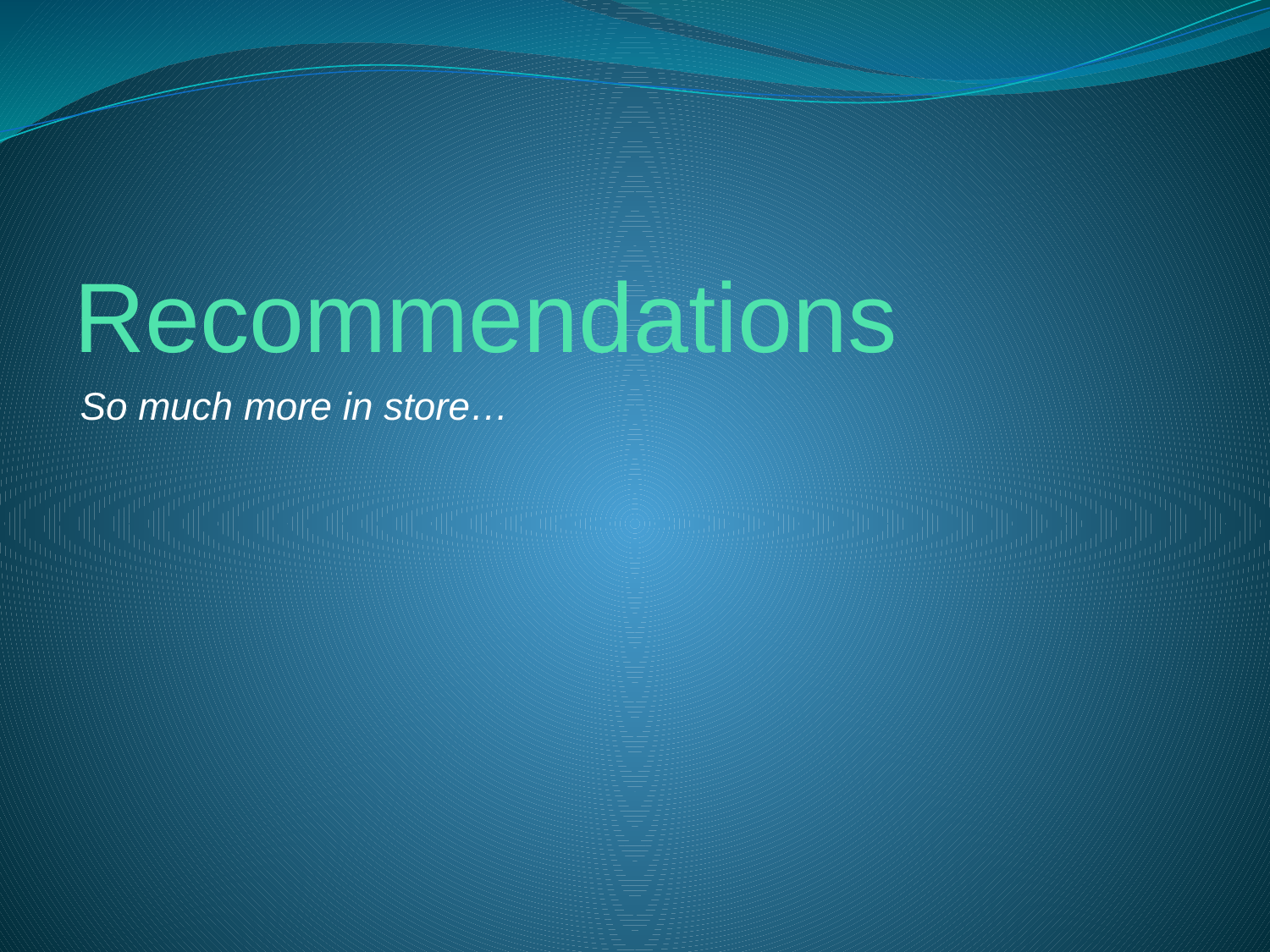

# Recommendations
So much more in store…